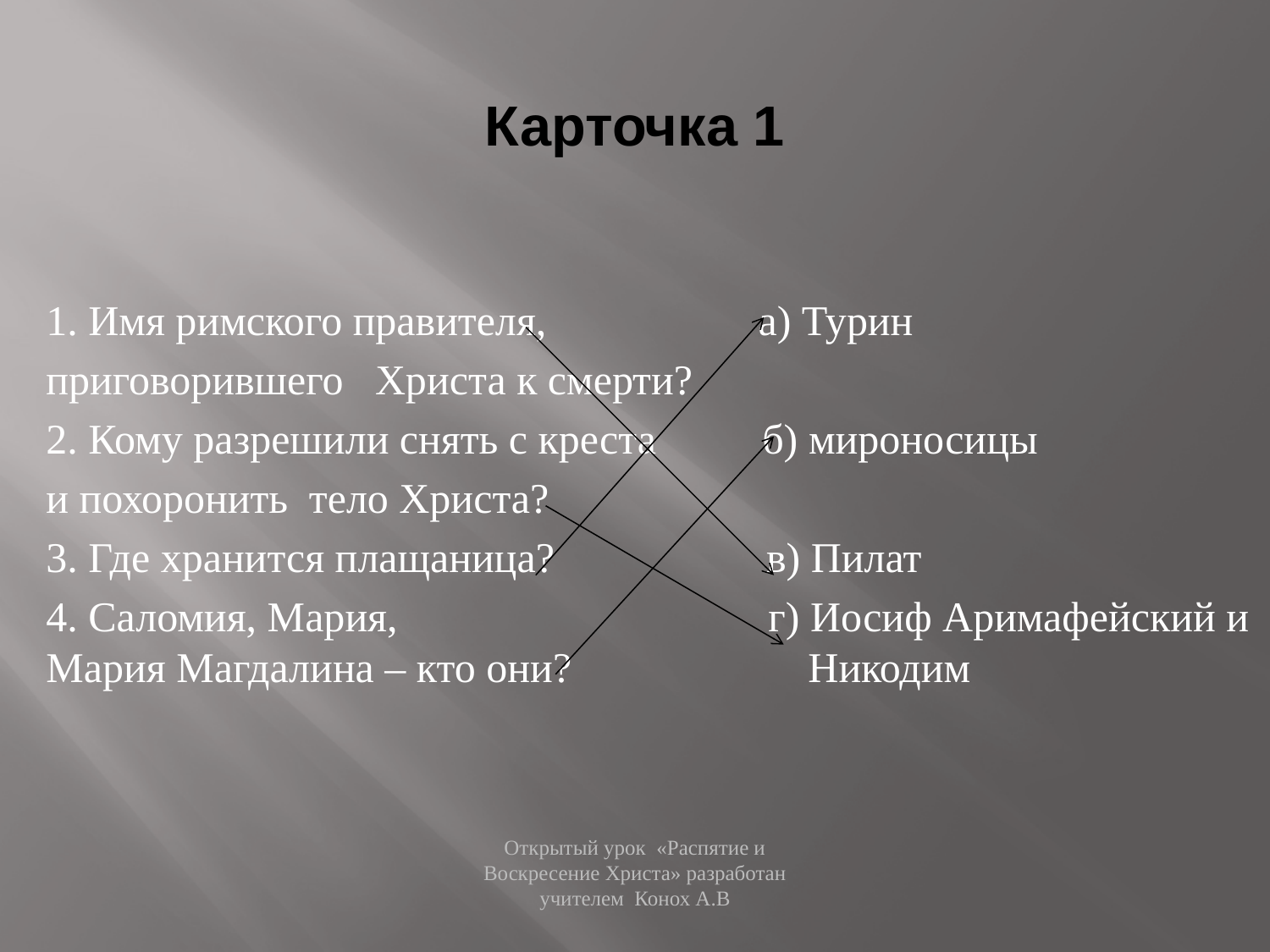

# Карточка 1

1. Имя римского правителя,                    а) Турин
приговорившего   Христа к смерти?
2. Кому разрешили снять с креста          б) мироносицы
и похоронить  тело Христа?
3. Где хранится плащаница?                    в) Пилат
4. Саломия, Мария,                                   г) Иосиф Аримафейский и Мария Магдалина – кто они?  	            Никодим

Открытый урок  «Распятие и Воскресение Христа» разработан учителем  Конох А.В